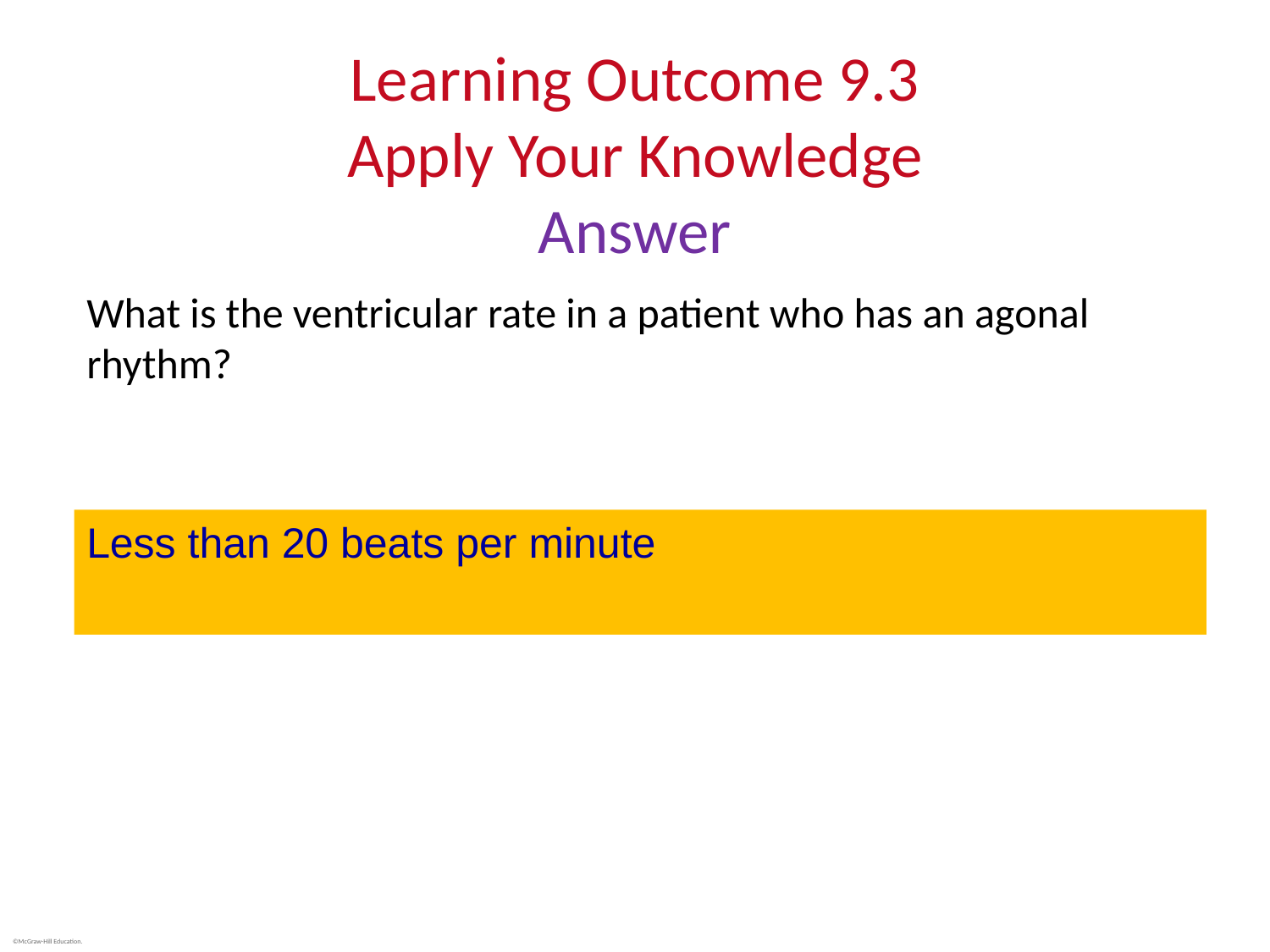

# Learning Outcome 9.3 Apply Your Knowledge Answer
What is the ventricular rate in a patient who has an agonal rhythm?
Less than 20 beats per minute